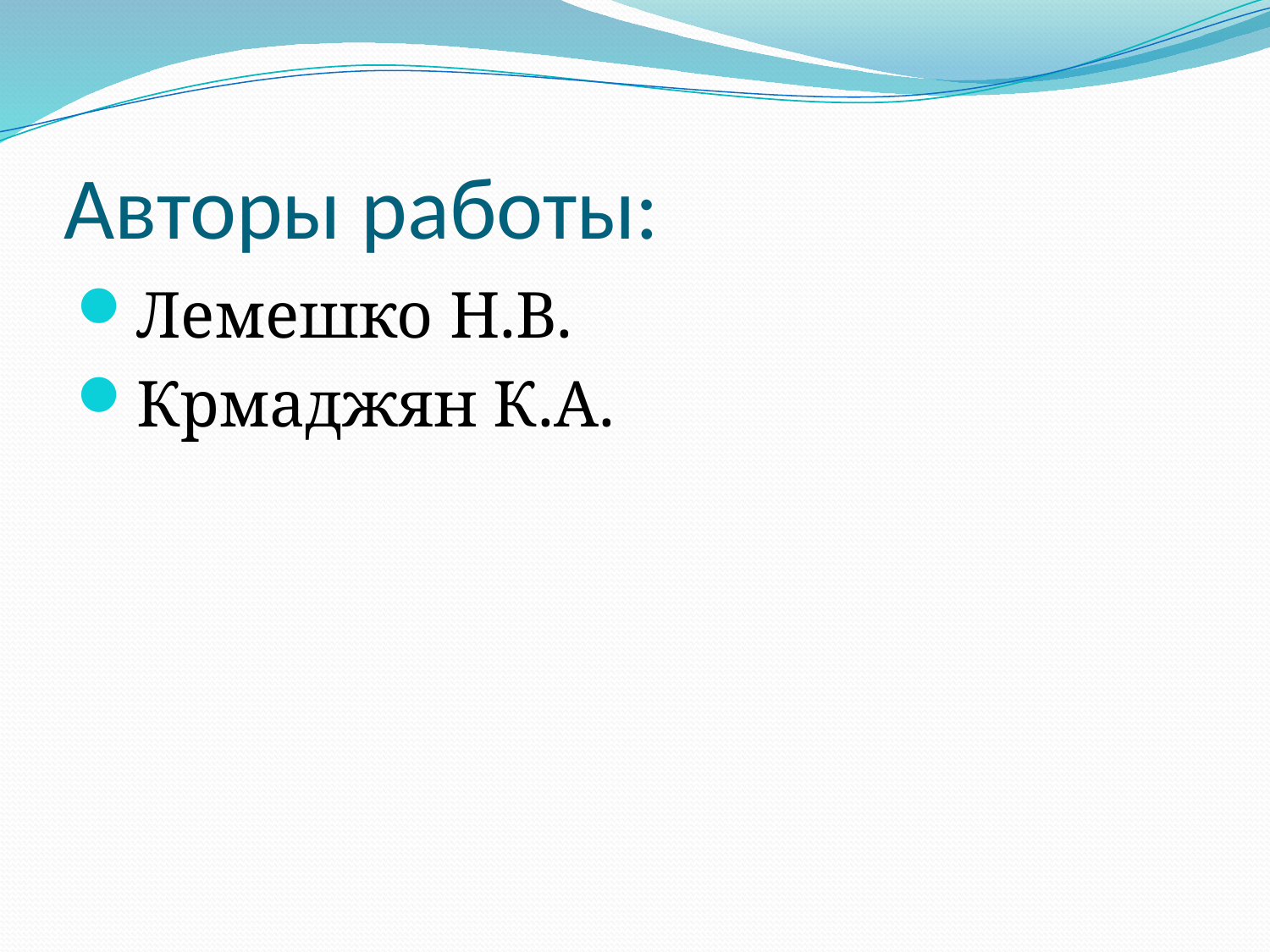

# Авторы работы:
Лемешко Н.В.
Крмаджян К.А.